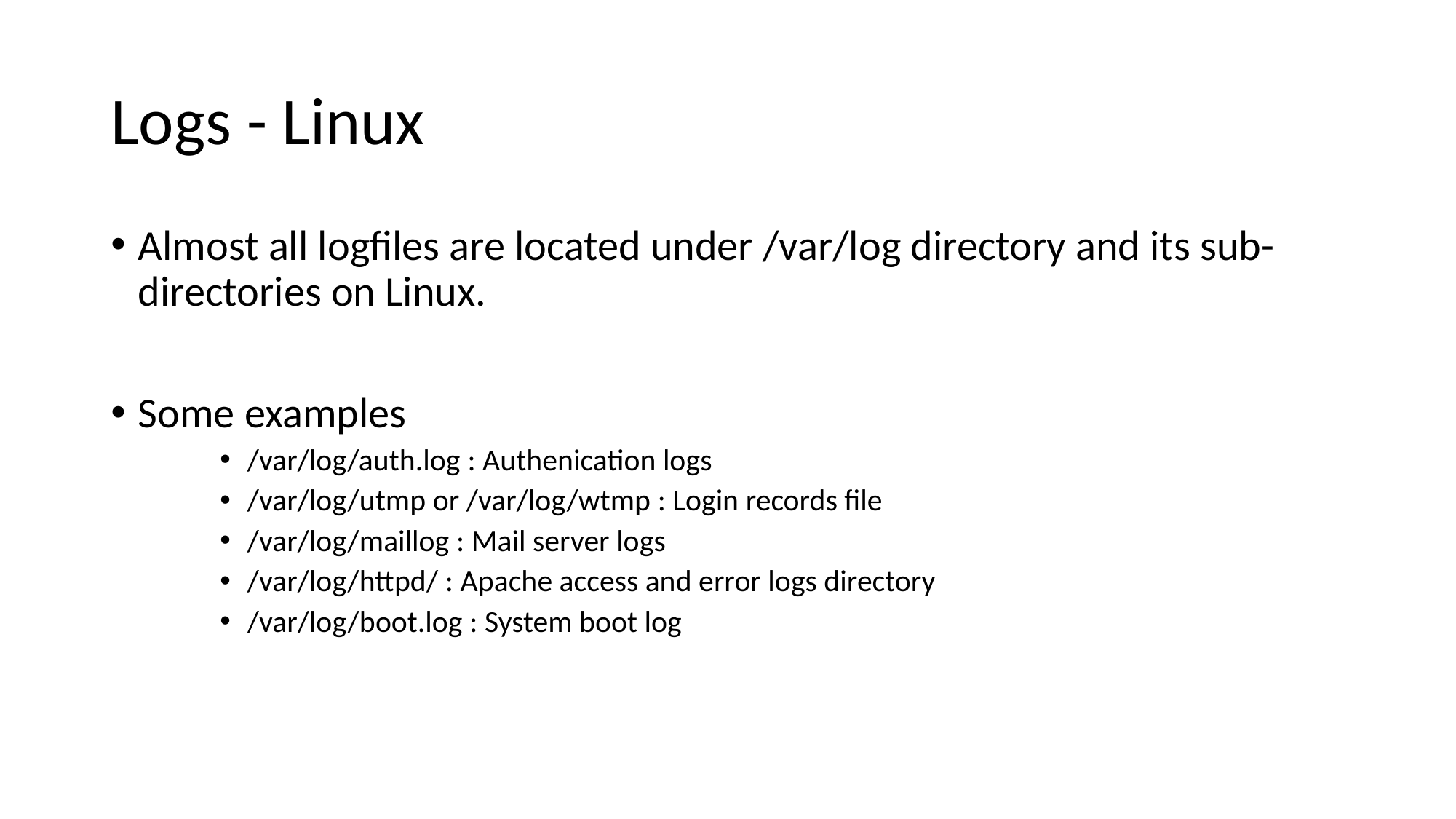

# Logs - Linux
Almost all logfiles are located under /var/log directory and its sub-directories on Linux.

Some examples
/var/log/auth.log : Authenication logs
/var/log/utmp or /var/log/wtmp : Login records file
/var/log/maillog : Mail server logs
/var/log/httpd/ : Apache access and error logs directory
/var/log/boot.log : System boot log